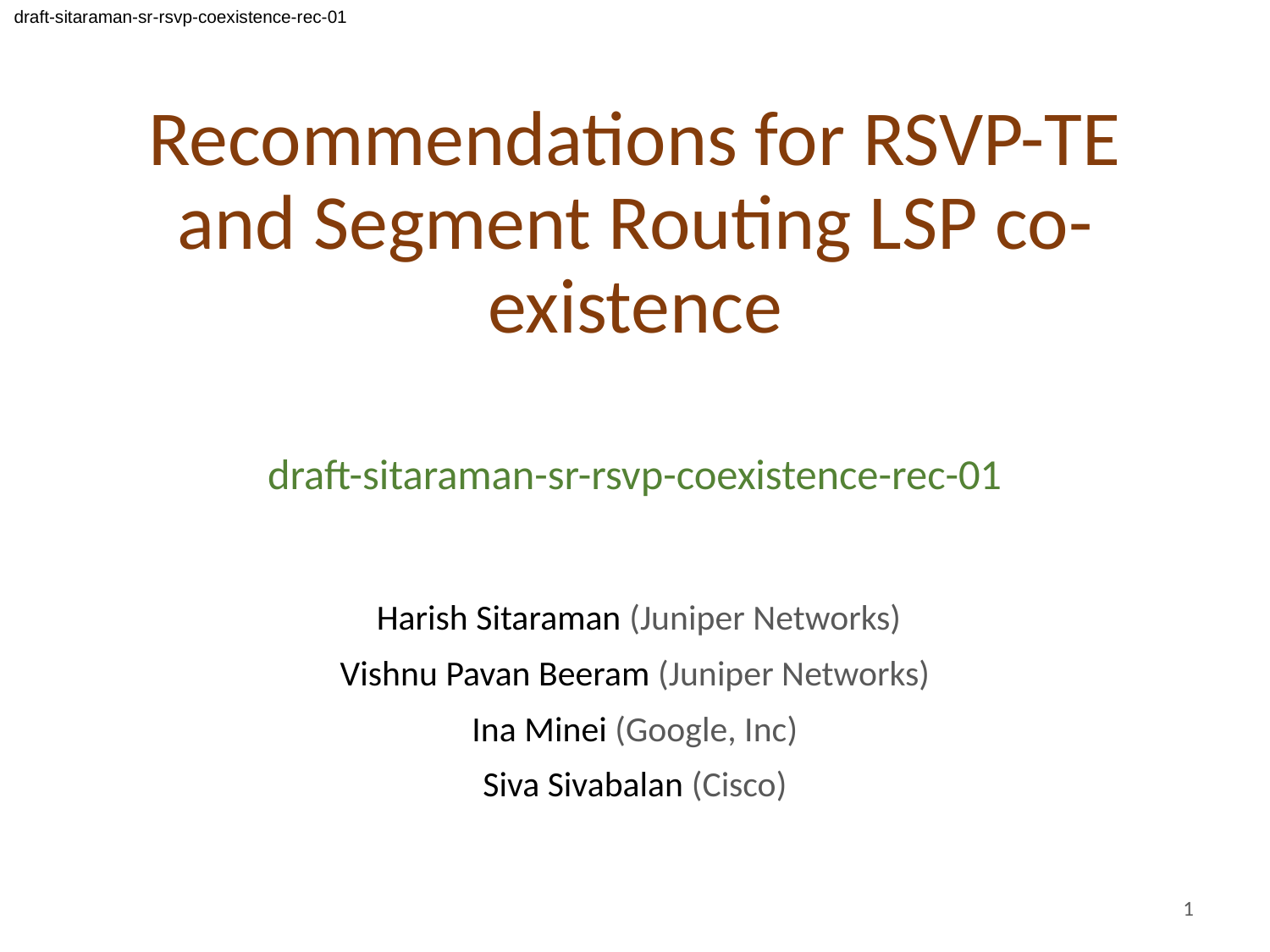

draft-sitaraman-sr-rsvp-coexistence-rec-01
# Recommendations for RSVP-TE and Segment Routing LSP co-existence draft-sitaraman-sr-rsvp-coexistence-rec-01
 Harish Sitaraman (Juniper Networks)
Vishnu Pavan Beeram (Juniper Networks)
Ina Minei (Google, Inc)
Siva Sivabalan (Cisco)

1